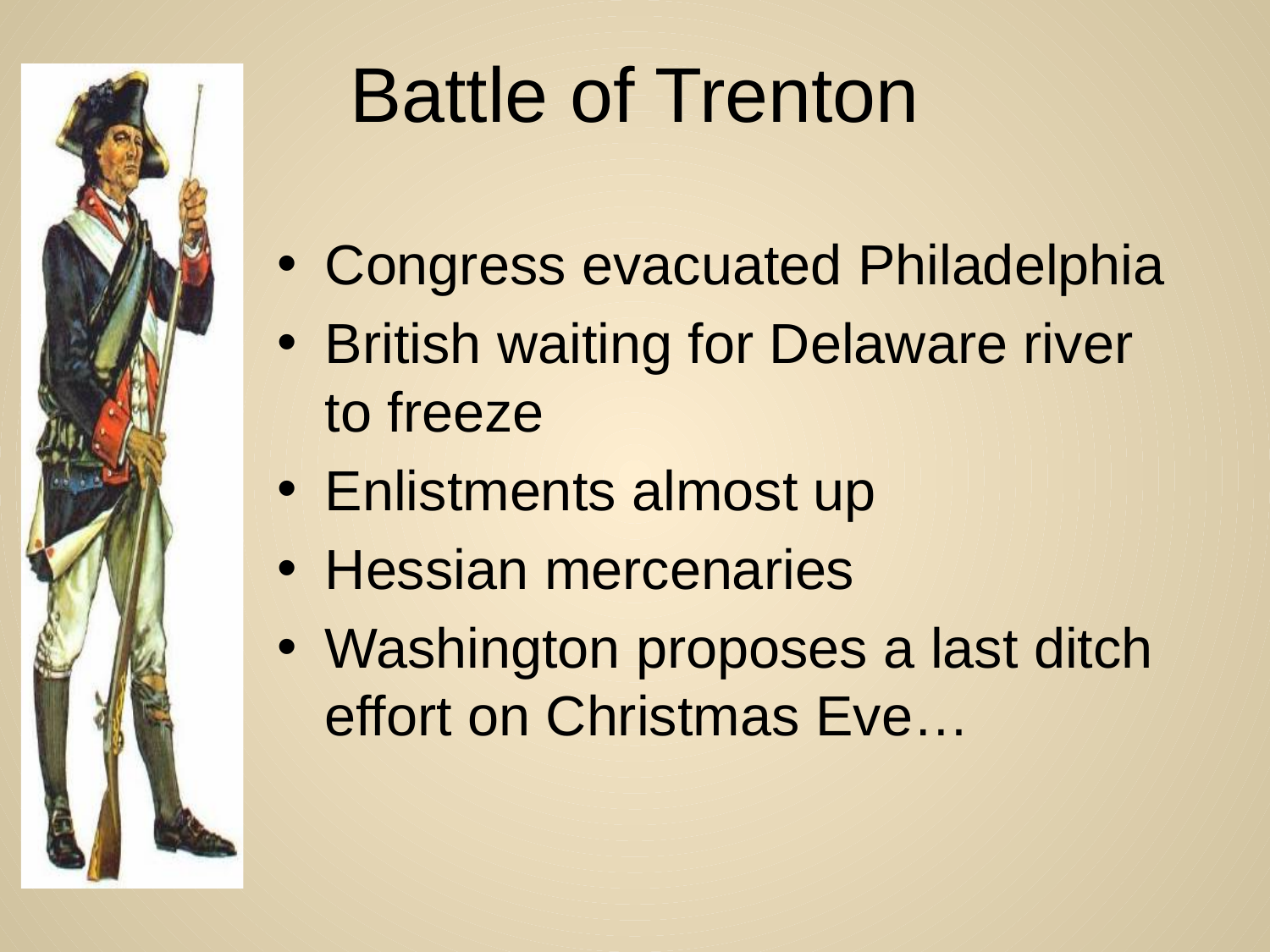

# Battle of Trenton
Congress evacuated Philadelphia
British waiting for Delaware river to freeze
Enlistments almost up
Hessian mercenaries
Washington proposes a last ditch effort on Christmas Eve…